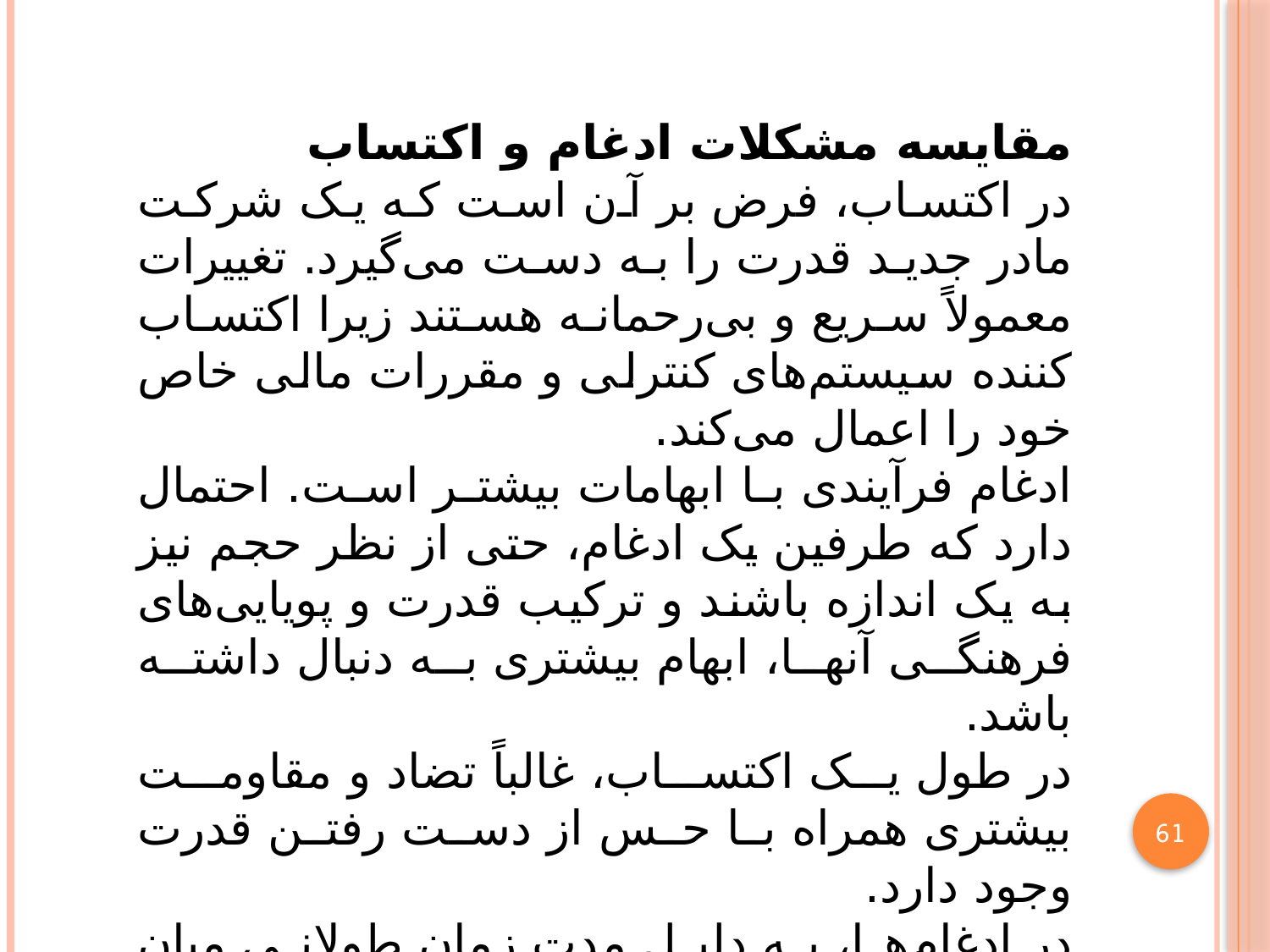

مقایسه مشکلات ادغام و اکتساب
در اکتساب، فرض بر آن است که یک شرکت مادر جدید قدرت را به دست می‌گیرد. تغییرات معمولاً سریع و بی‌رحمانه هستند زیرا اکتساب کننده سیستم‌های کنترلی و مقررات مالی خاص خود را اعمال می‌کند.
ادغام فرآیندی با ابهامات بیشتر است. احتمال دارد که طرفین یک ادغام، حتی از نظر حجم نیز به یک اندازه باشند و ترکیب قدرت و پویایی‌های فرهنگی آنها، ابهام بیشتری به دنبال داشته باشد.
در طول یک اکتساب، غالباً تضاد و مقاومت بیشتری همراه با حس از دست رفتن قدرت وجود دارد.
در ادغام‌ها، به دلیل مدت زمان طولانی میان اعلام اولیه و ادغام واقعی، ابهام و اضطراب مدت زمان بیشتری ادامه می‌یابد و سازمان در نوعی بلاتکلیفی به سر می‌برد.
61